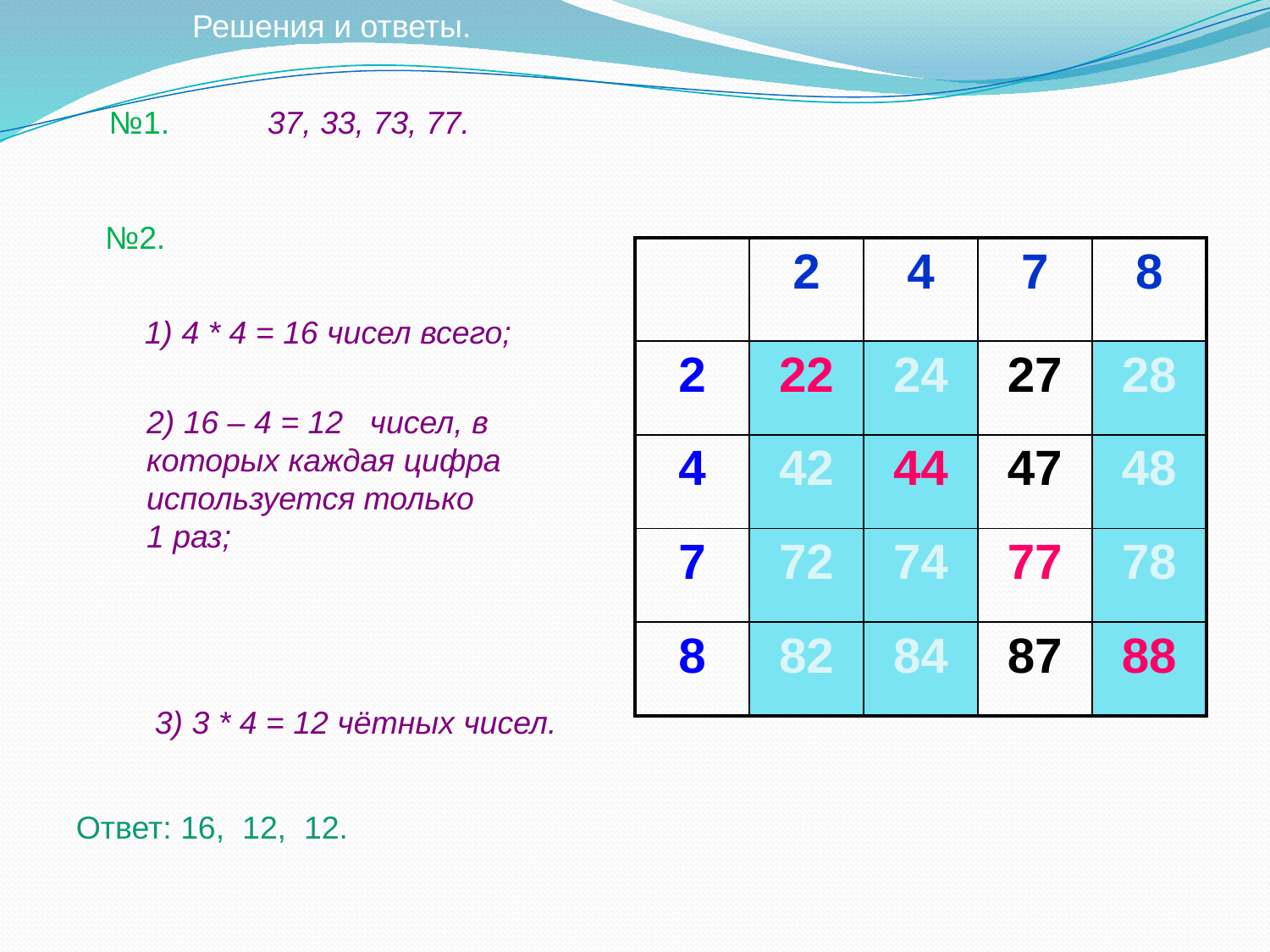

Решения и ответы.
№1.           37, 33, 73, 77.
№2.
|  | 2 | 4 | 7 | 8 |
| --- | --- | --- | --- | --- |
| 2 | 22 | 24 | 27 | 28 |
| 4 | 42 | 44 | 47 | 48 |
| 7 | 72 | 74 | 77 | 78 |
| 8 | 82 | 84 | 87 | 88 |
1) 4 * 4 = 16 чисел всего;
2) 16 – 4 = 12   чисел, в
которых каждая цифра
используется только
1 раз;
3) 3 * 4 = 12 чётных чисел.
Ответ: 16,  12,  12.